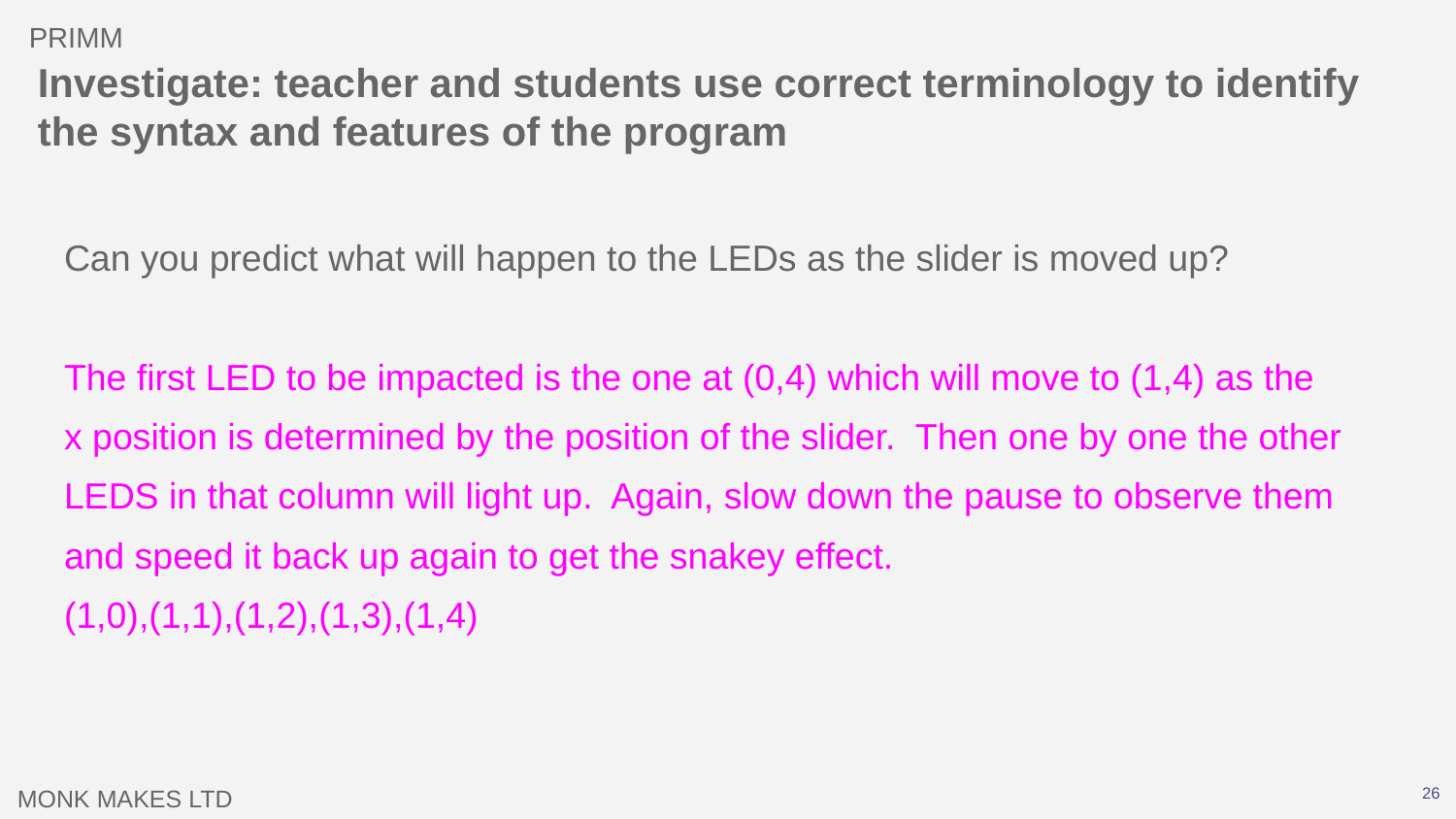

PRIMM
# Investigate: teacher and students use correct terminology to identify the syntax and features of the program
Can you predict what will happen to the LEDs as the slider is moved up?

The first LED to be impacted is the one at (0,4) which will move to (1,4) as the x position is determined by the position of the slider.  Then one by one the other LEDS in that column will light up.  Again, slow down the pause to observe them and speed it back up again to get the snakey effect.
(1,0),(1,1),(1,2),(1,3),(1,4)
26